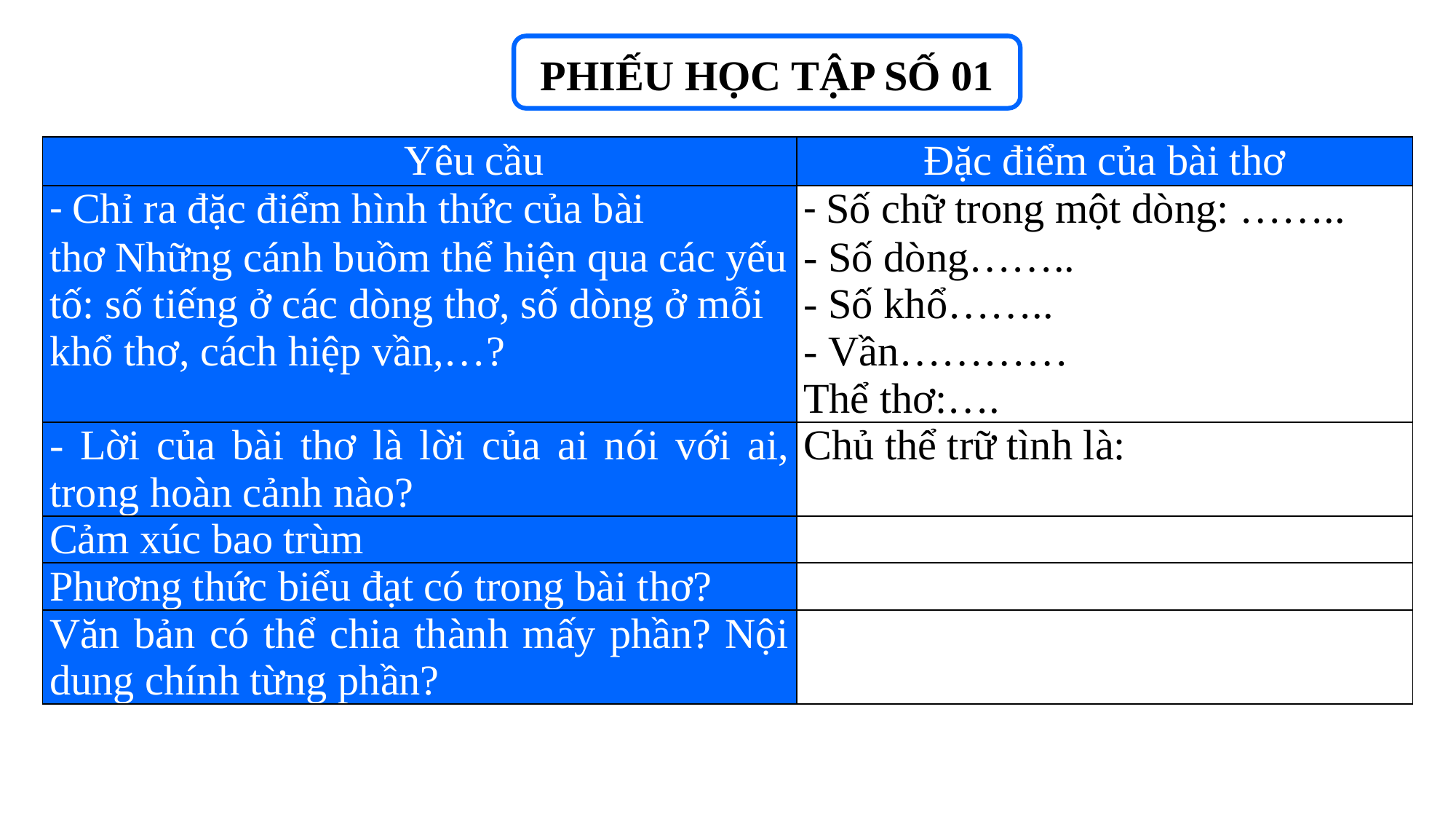

PHIẾU HỌC TẬP SỐ 01
| Yêu cầu | Đặc điểm của bài thơ |
| --- | --- |
| - Chỉ ra đặc điểm hình thức của bài thơ Những cánh buồm thể hiện qua các yếu tố: số tiếng ở các dòng thơ, số dòng ở mỗi khổ thơ, cách hiệp vần,…? | - Số chữ trong một dòng: …….. - Số dòng…….. - Số khổ…….. - Vần………… Thể thơ:…. |
| - Lời của bài thơ là lời của ai nói với ai, trong hoàn cảnh nào? | Chủ thể trữ tình là: |
| Cảm xúc bao trùm |  |
| Phương thức biểu đạt có trong bài thơ? |  |
| Văn bản có thể chia thành mấy phần? Nội dung chính từng phần? |  |